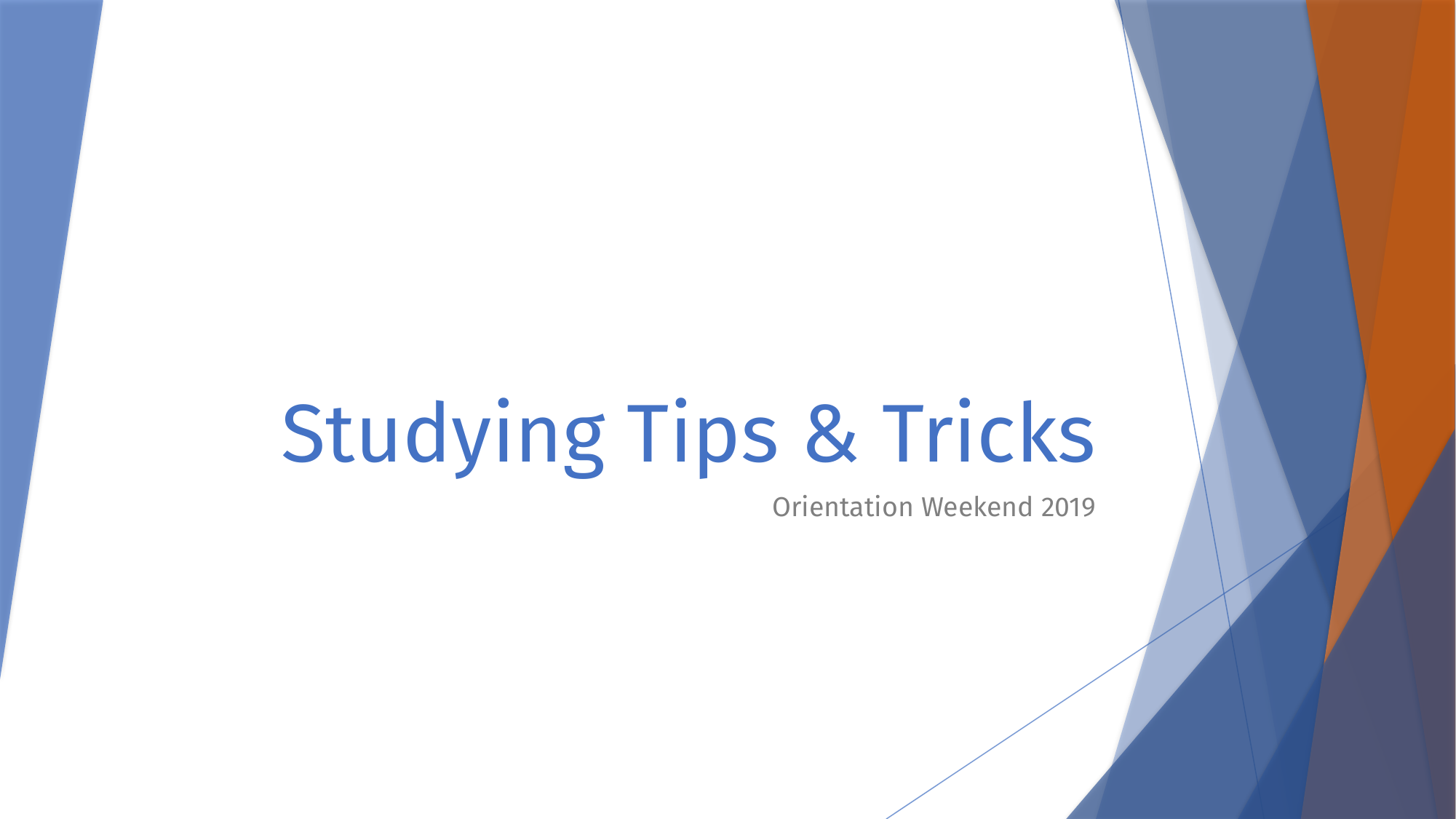

# Studying Tips & Tricks
Orientation Weekend 2019